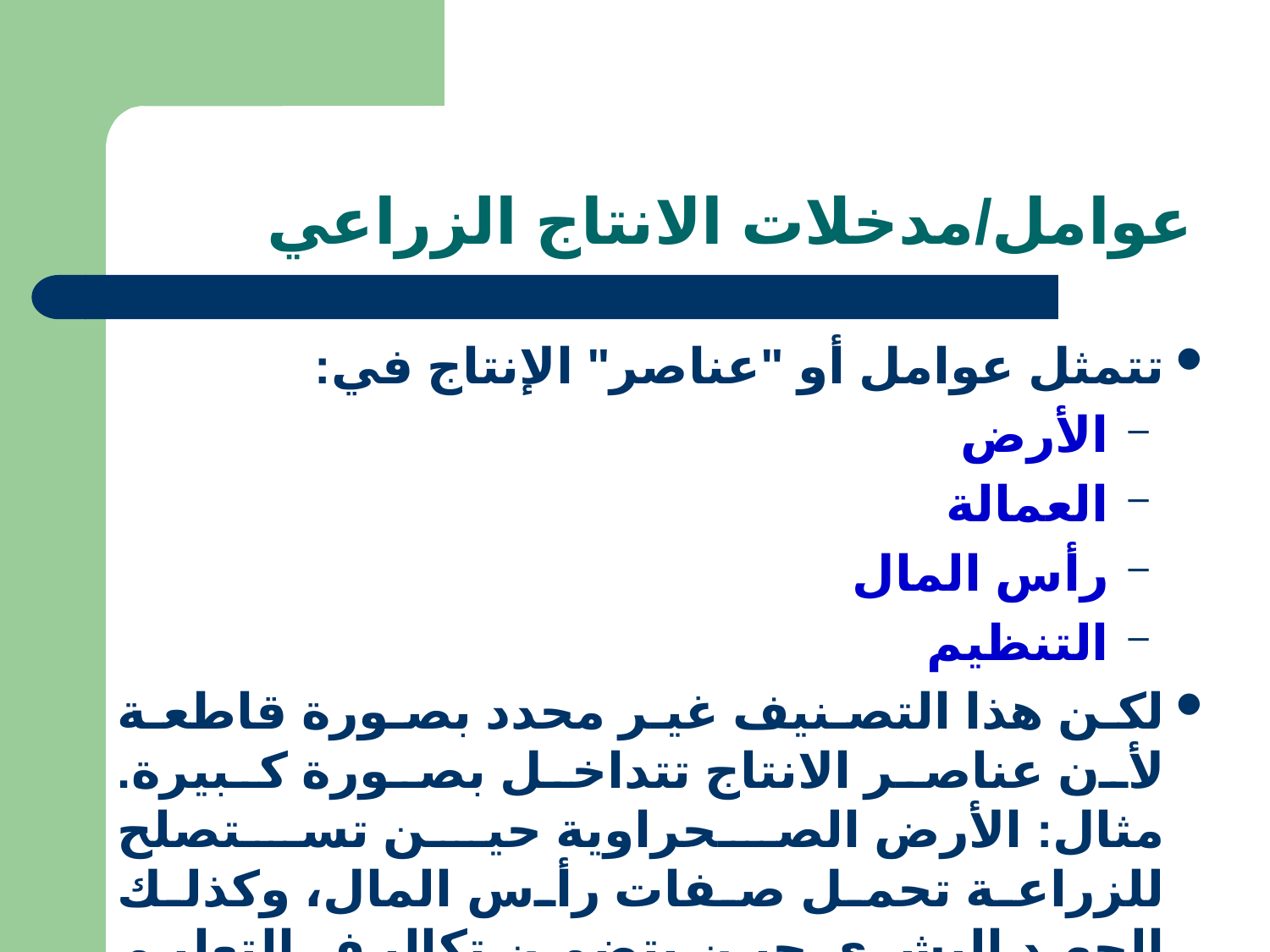

# عوامل/مدخلات الانتاج الزراعي
تتمثل عوامل أو "عناصر" الإنتاج في:
الأرض
العمالة
رأس المال
التنظيم
لكن هذا التصنيف غير محدد بصورة قاطعة لأن عناصر الانتاج تتداخل بصورة كبيرة. مثال: الأرض الصحراوية حين تستصلح للزراعة تحمل صفات رأس المال، وكذلك الجهد البشري حين يتضمن تكاليف التعليم والتدريب.